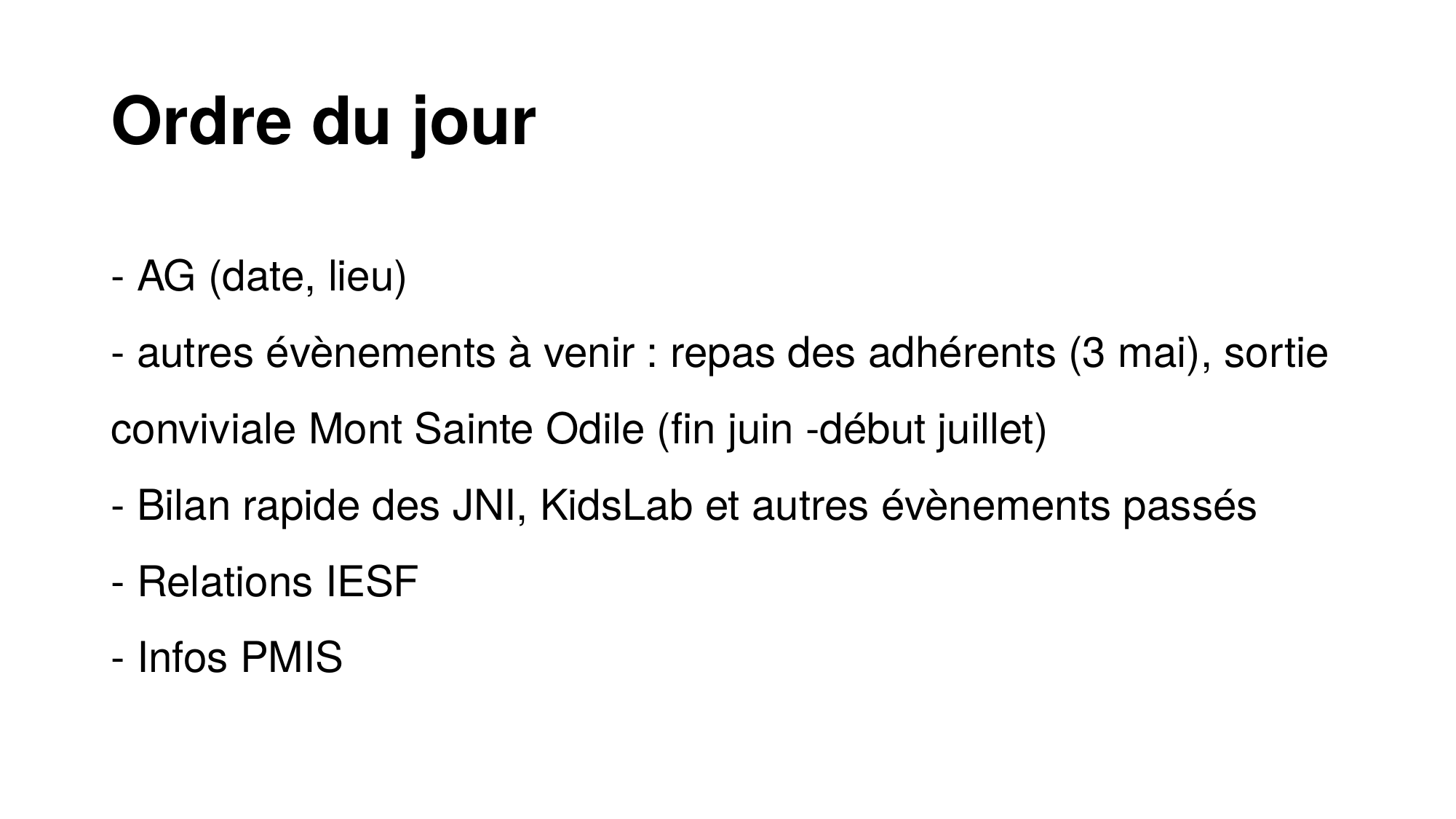

# Ordre du jour
- AG (date, lieu)
- autres évènements à venir : repas des adhérents (3 mai), sortie conviviale Mont Sainte Odile (fin juin -début juillet)
- Bilan rapide des JNI, KidsLab et autres évènements passés
- Relations IESF
- Infos PMIS